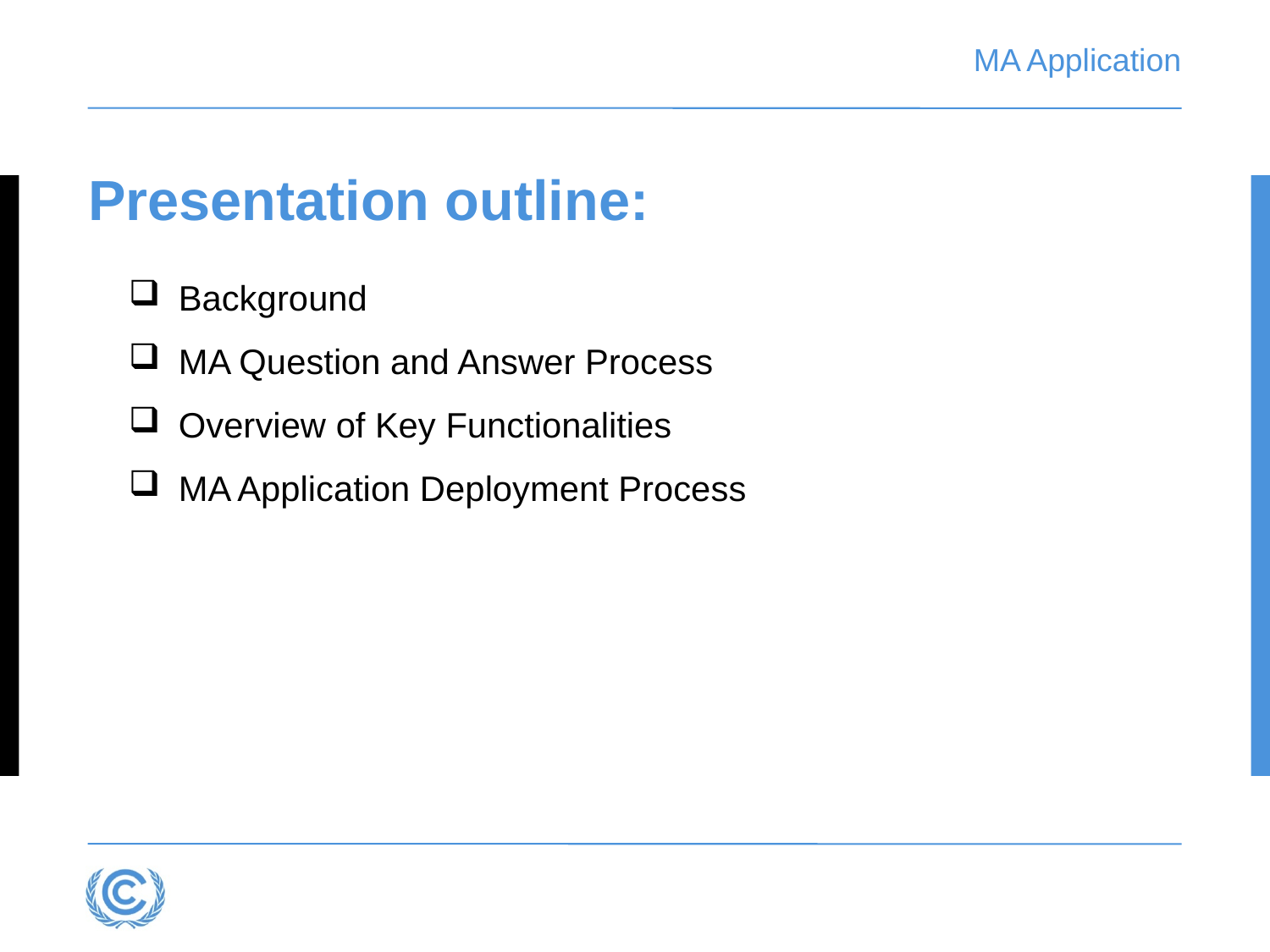

# MA Application
Presentation outline:
Background
MA Question and Answer Process
Overview of Key Functionalities
MA Application Deployment Process